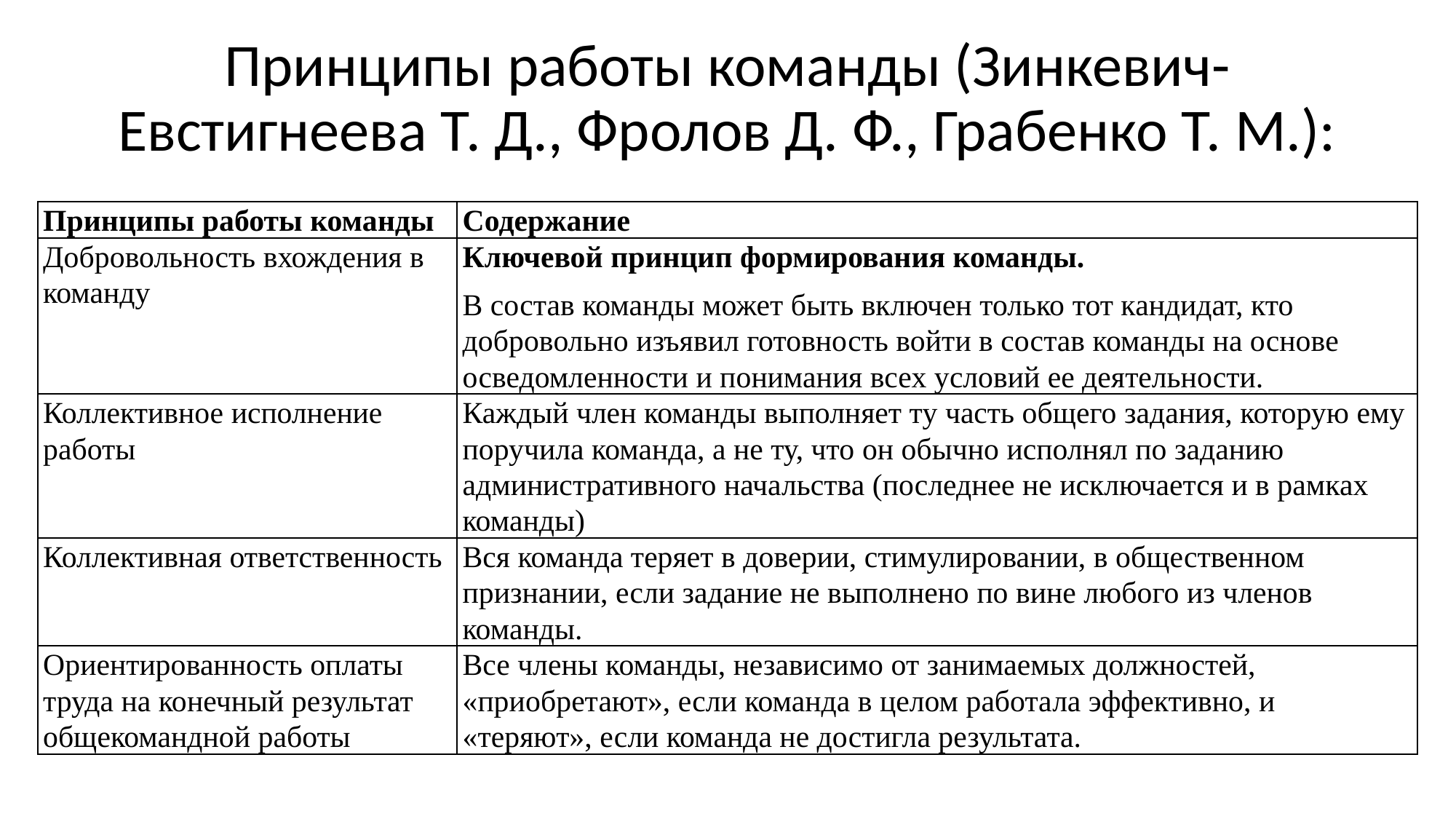

# Принципы работы команды (Зинкевич-Евстигнеева Т. Д., Фролов Д. Ф., Грабенко Т. М.):
| Принципы работы команды | Содержание |
| --- | --- |
| Добровольность вхождения в команду | Ключевой принцип формирования команды. В состав команды может быть включен только тот кандидат, кто добровольно изъявил готовность войти в состав команды на основе осведомленности и понимания всех условий ее деятельности. |
| Коллективное исполнение работы | Каждый член команды выполняет ту часть общего задания, которую ему поручила команда, а не ту, что он обычно исполнял по заданию административного начальства (последнее не исключается и в рамках команды) |
| Коллективная ответственность | Вся команда теряет в доверии, стимулировании, в общественном признании, если задание не выполнено по вине любого из членов команды. |
| Ориентированность оплаты труда на конечный результат общекомандной работы | Все члены команды, независимо от занимаемых должностей, «приобретают», если команда в целом работала эффективно, и «теряют», если команда не достигла результата. |